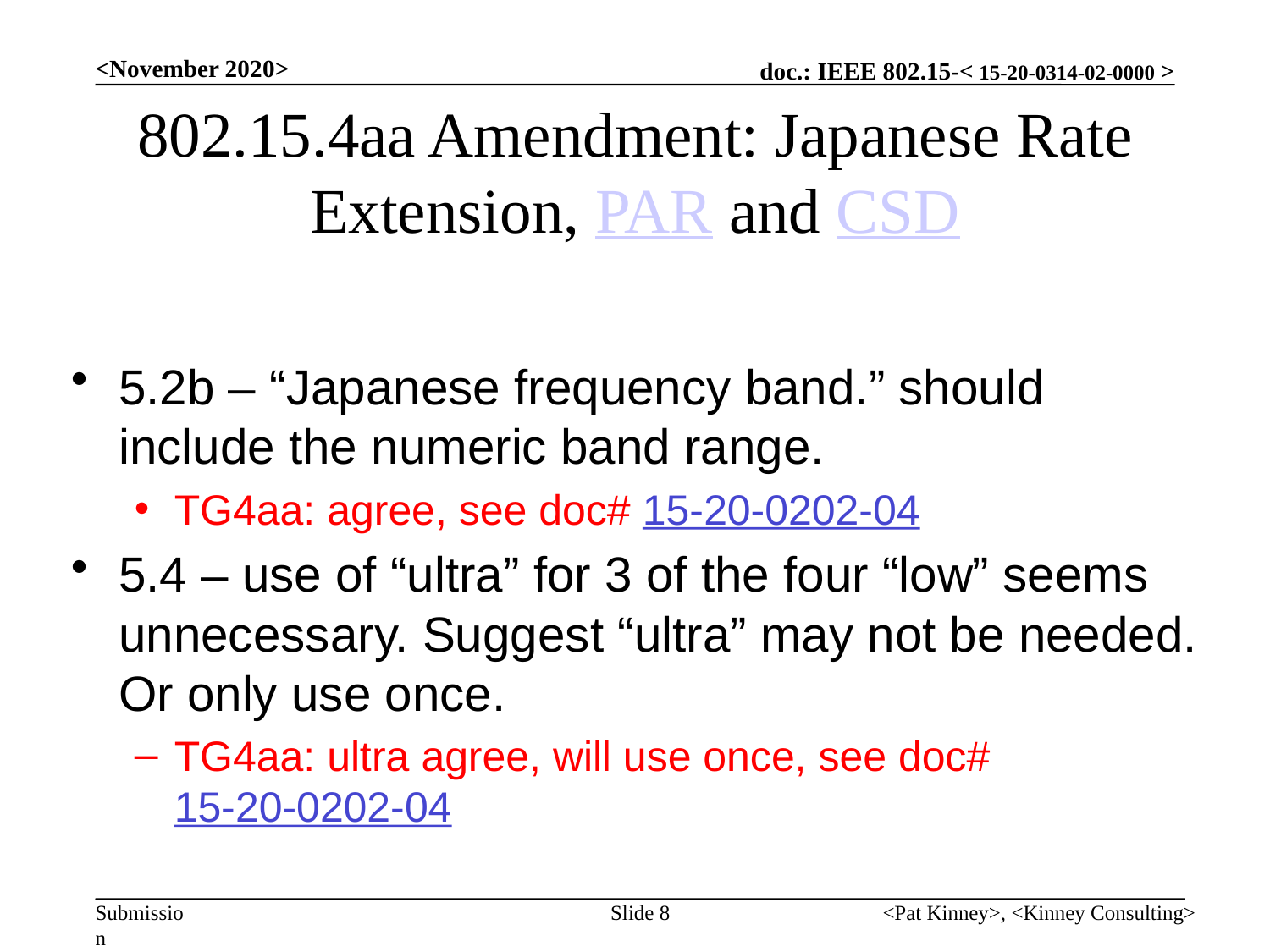

<November 2020>
# 802.15.4aa Amendment: Japanese Rate Extension, PAR and CSD
5.2b – “Japanese frequency band.” should include the numeric band range.
TG4aa: agree, see doc# 15-20-0202-04
5.4 – use of “ultra” for 3 of the four “low” seems unnecessary. Suggest “ultra” may not be needed. Or only use once.
TG4aa: ultra agree, will use once, see doc# 15-20-0202-04
Slide 8
<Pat Kinney>, <Kinney Consulting>